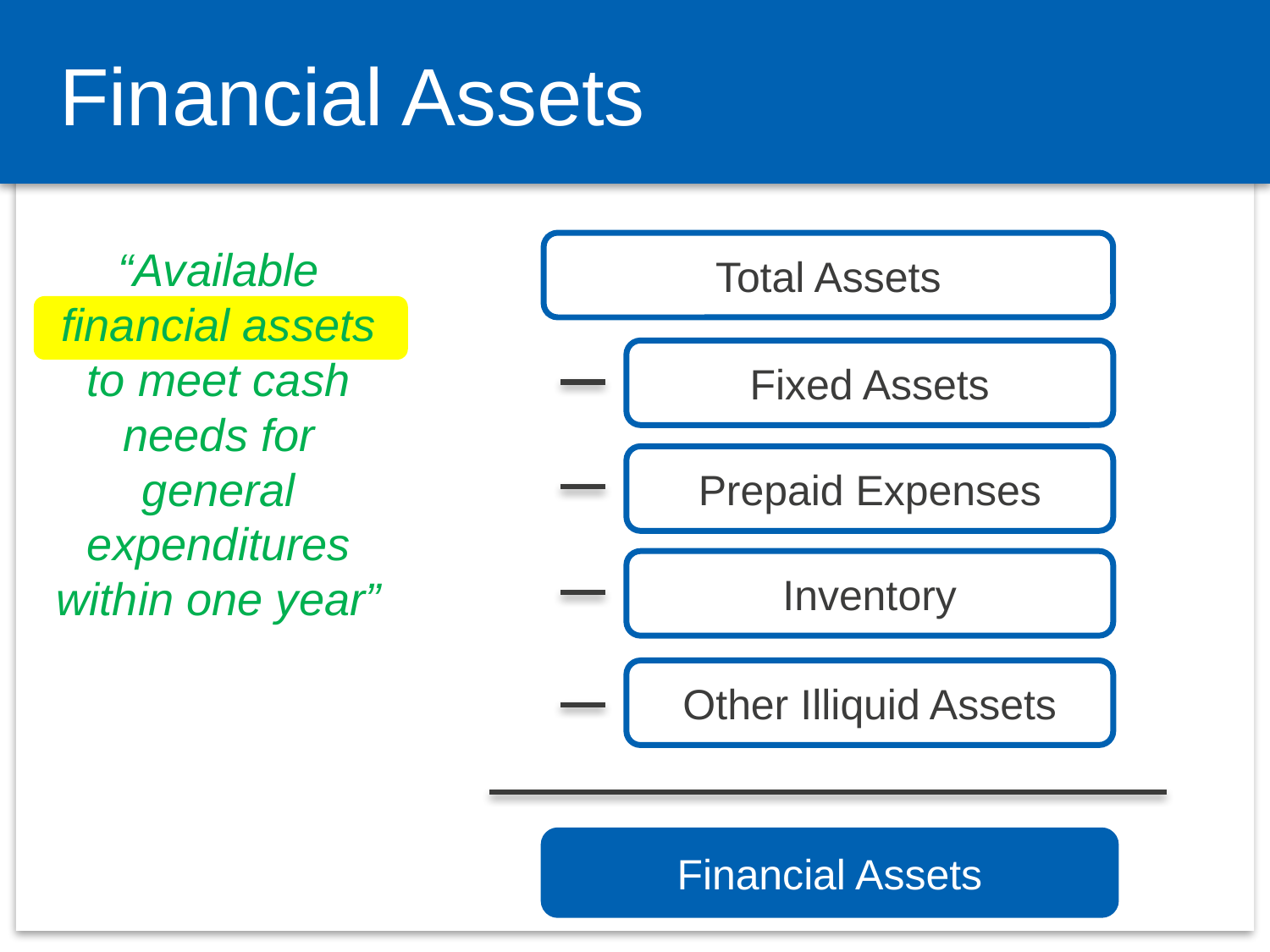

Financial Assets
#

“Available financial assets to meet cash needs for general expenditures within one year”
Total Assets

Fixed Assets
Prepaid Expenses
Inventory
Other Illiquid Assets
Financial Assets